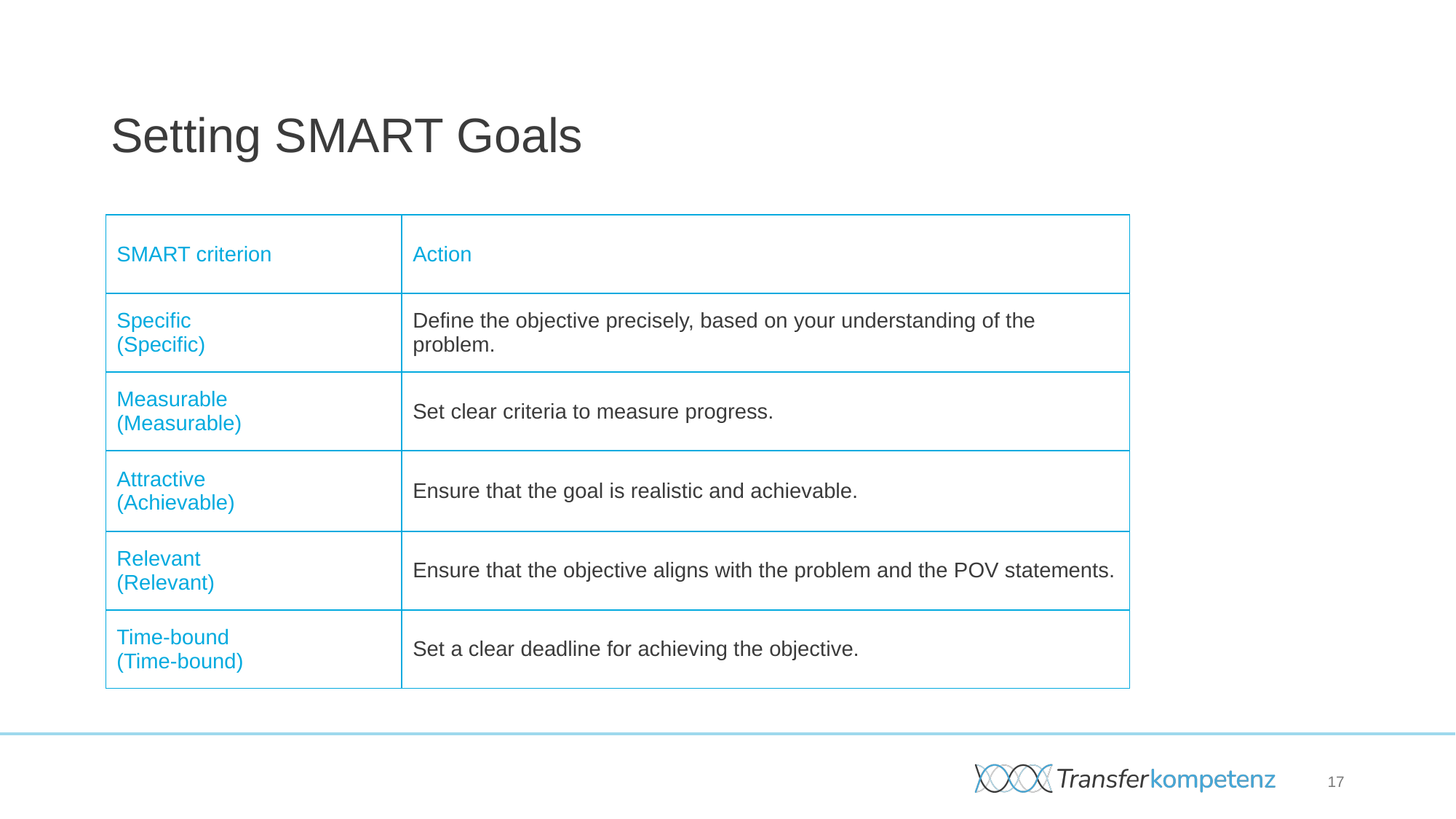

# Setting SMART Goals
| SMART criterion | Action |
| --- | --- |
| Specific (Specific) | Define the objective precisely, based on your understanding of the problem. |
| Measurable (Measurable) | Set clear criteria to measure progress. |
| Attractive (Achievable) | Ensure that the goal is realistic and achievable. |
| Relevant (Relevant) | Ensure that the objective aligns with the problem and the POV statements. |
| Time-bound (Time-bound) | Set a clear deadline for achieving the objective. |
17